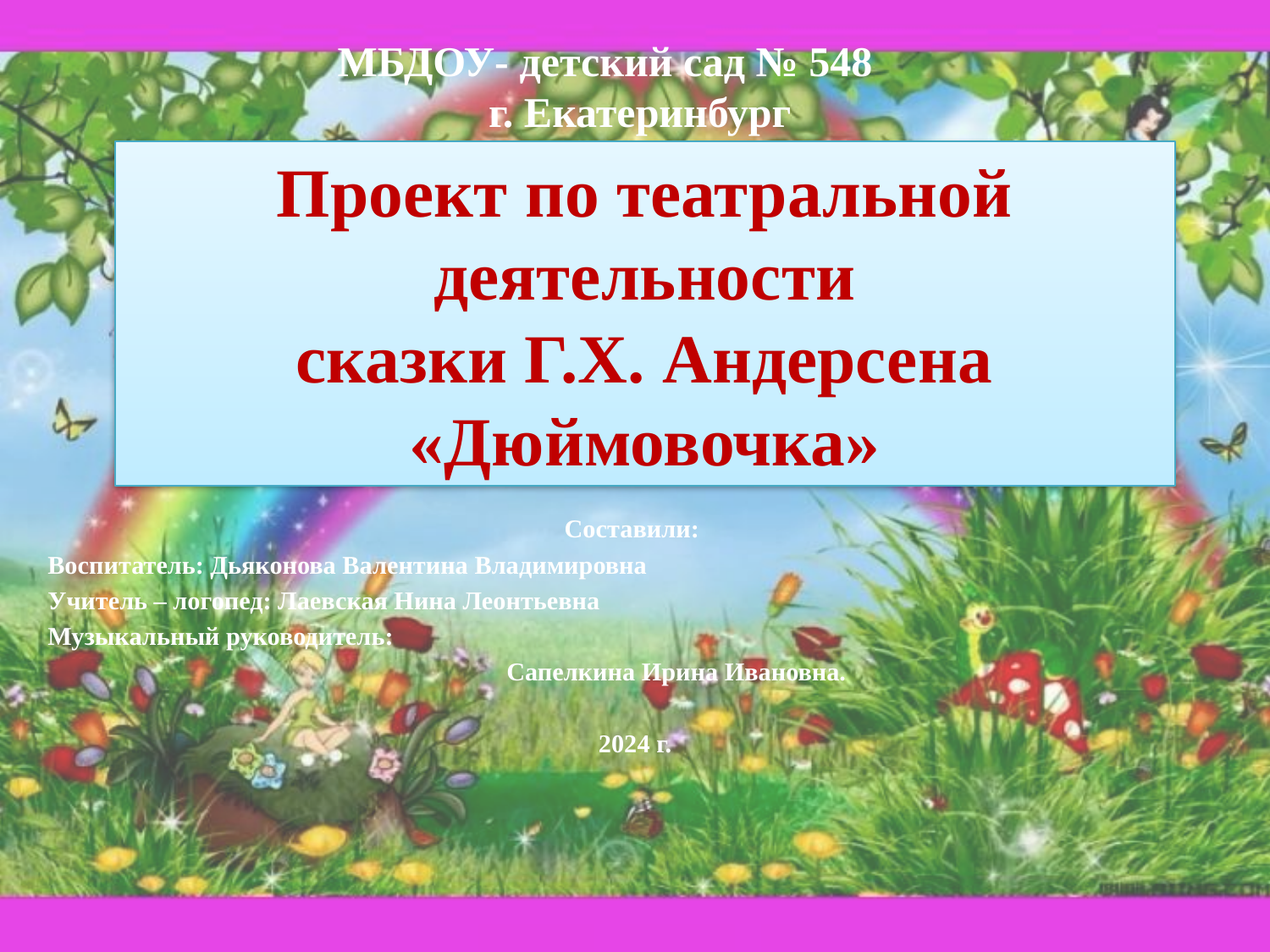

МБДОУ- детский сад № 548
г. Екатеринбург
# Проект по театральной деятельности сказки Г.Х. Андерсена «Дюймовочка»
Составили:
Воспитатель: Дьяконова Валентина Владимировна
Учитель – логопед: Лаевская Нина Леонтьевна
Музыкальный руководитель:
             Сапелкина Ирина Ивановна.

2024 г.